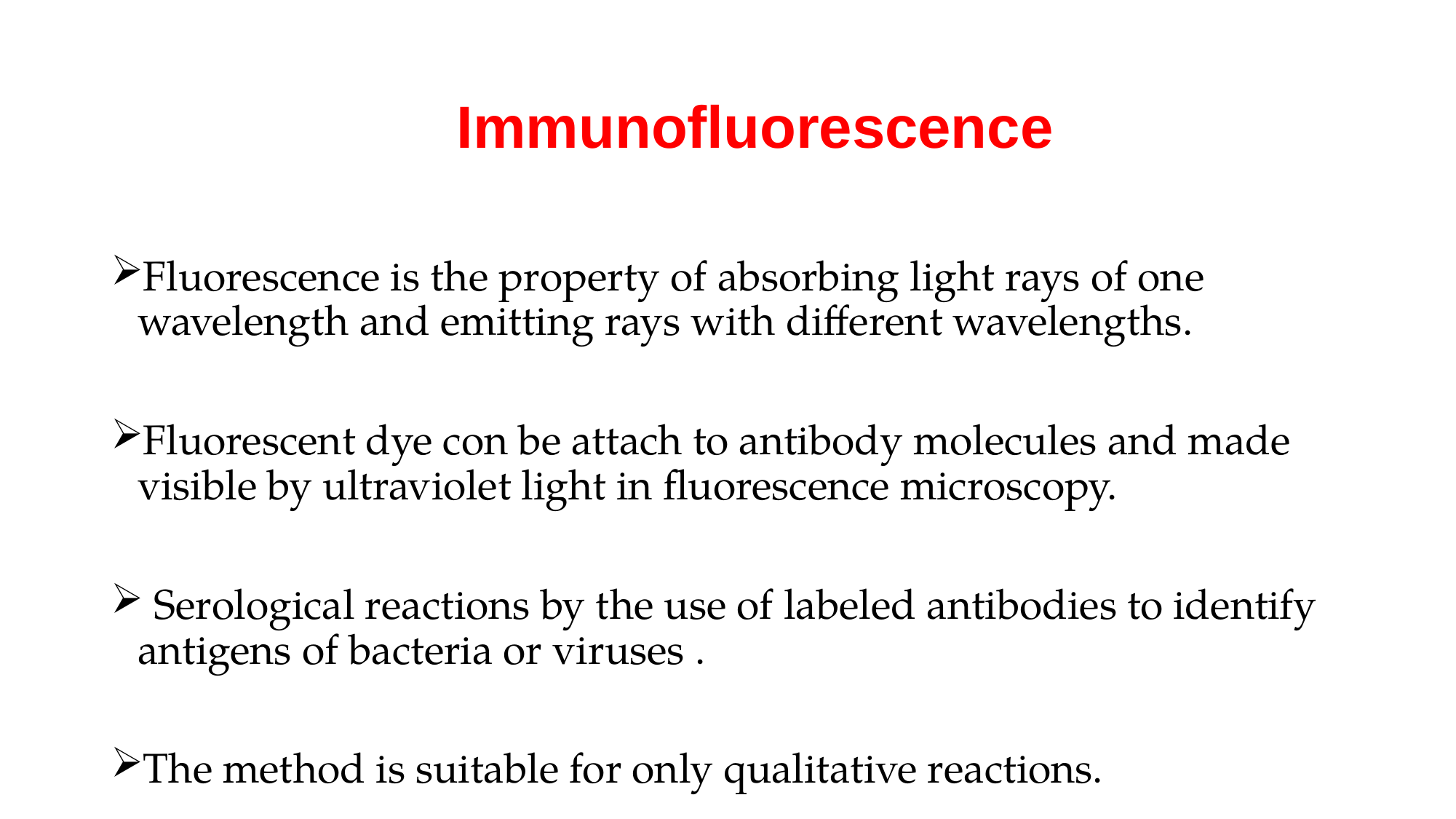

Immunofluorescence

Fluorescence is the property of absorbing light rays of one wavelength and emitting rays with different wavelengths.

Fluorescent dye con be attach to antibody molecules and made visible by ultraviolet light in fluorescence microscopy.

 Serological reactions by the use of labeled antibodies to identify antigens of bacteria or viruses .

The method is suitable for only qualitative reactions.